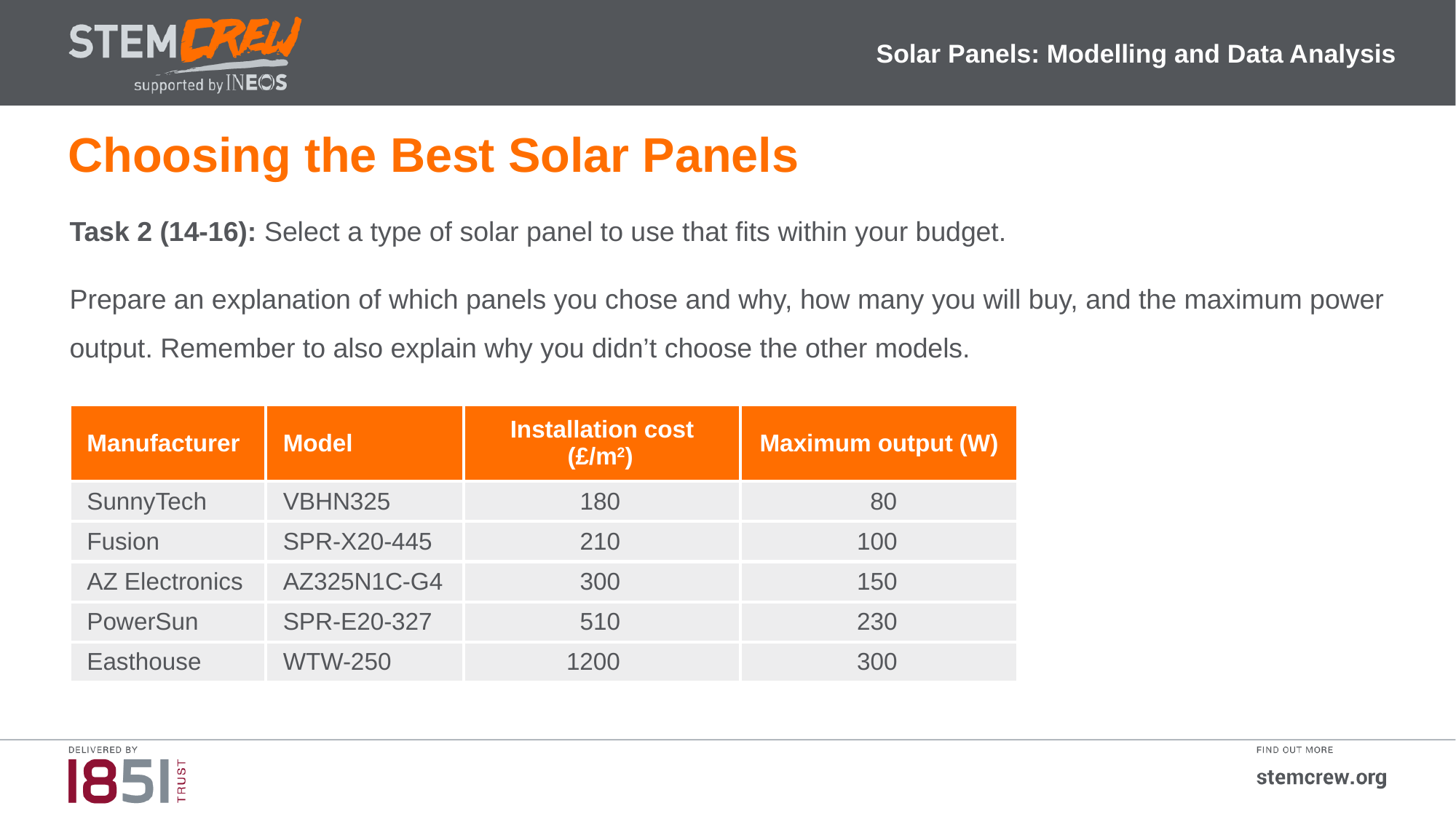

Solar Panels: Modelling and Data Analysis
Choosing the Best Solar Panels
Task 2 (14-16): Select a type of solar panel to use that fits within your budget.
Prepare an explanation of which panels you chose and why, how many you will buy, and the maximum power output. Remember to also explain why you didn’t choose the other models.

| Manufacturer | Model | Installation cost (£/m2) | Maximum output (W) |
| --- | --- | --- | --- |
| SunnyTech | VBHN325 | 180 | 80 |
| Fusion | SPR-X20-445 | 210 | 100 |
| AZ Electronics | AZ325N1C-G4 | 300 | 150 |
| PowerSun | SPR-E20-327 | 510 | 230 |
| Easthouse | WTW-250 | 1200 | 300 |